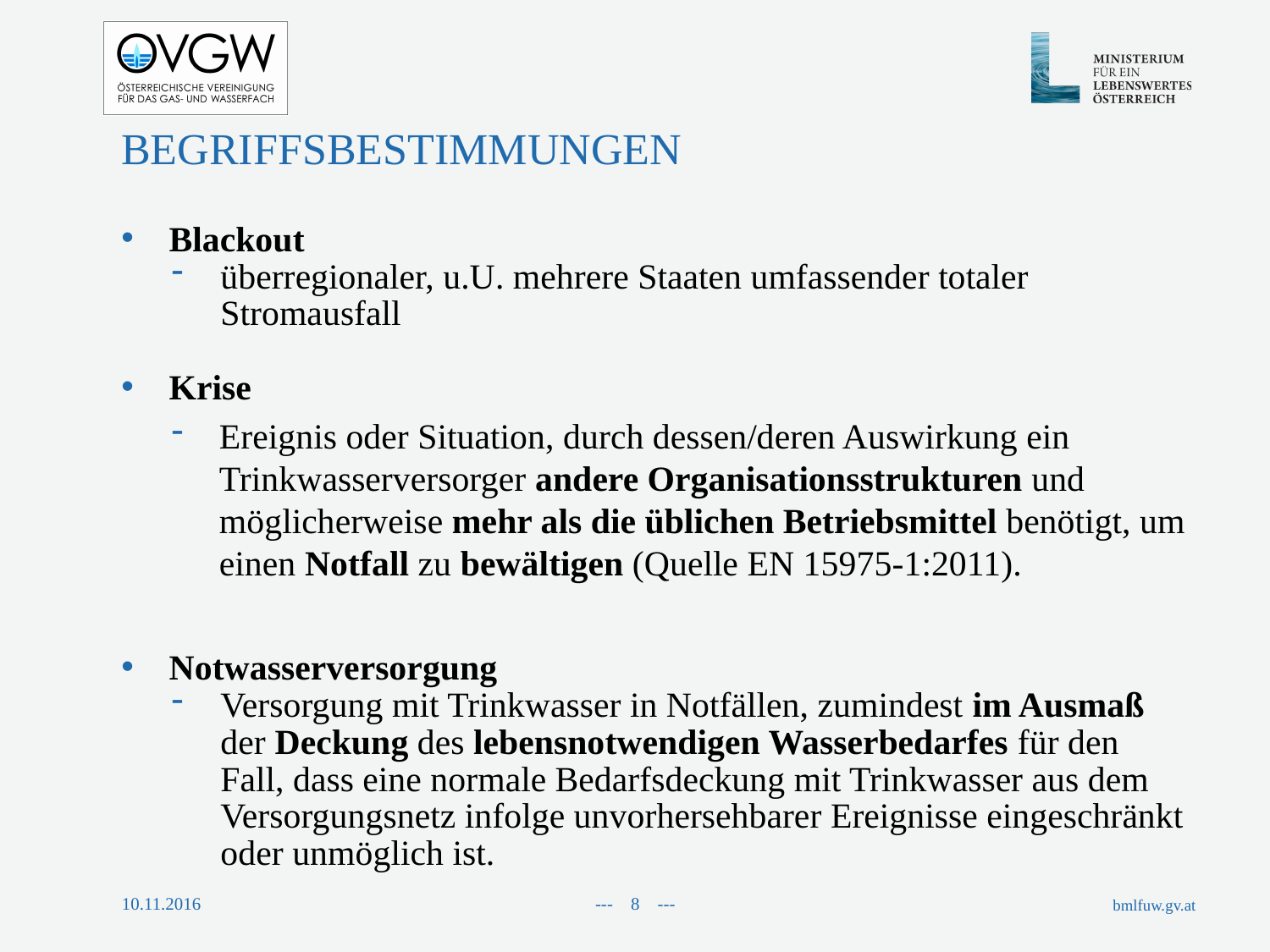

Begriffsbestimmungen
Blackout
überregionaler, u.U. mehrere Staaten umfassender totaler Stromausfall

Krise
Ereignis oder Situation, durch dessen/deren Auswirkung ein Trinkwasserversorger andere Organisationsstrukturen und möglicherweise mehr als die üblichen Betriebsmittel benötigt, um einen Notfall zu bewältigen (Quelle EN 15975-1:2011).

Notwasserversorgung
Versorgung mit Trinkwasser in Notfällen, zumindest im Ausmaß der Deckung des lebensnotwendigen Wasserbedarfes für den Fall, dass eine normale Bedarfsdeckung mit Trinkwasser aus dem Versorgungsnetz infolge unvorhersehbarer Ereignisse eingeschränkt oder unmöglich ist.